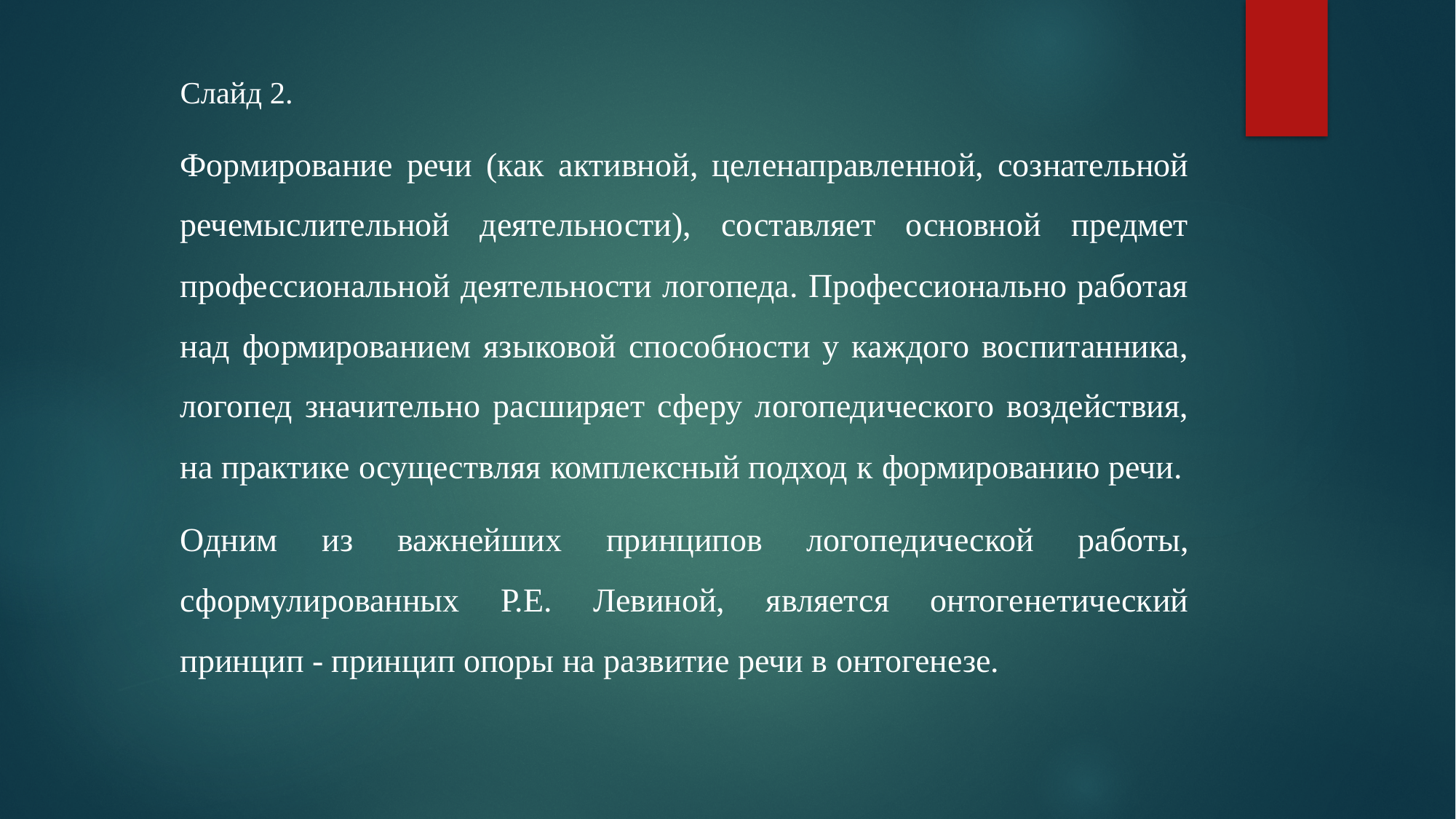

#
Слайд 2.
Формирование речи (как активной, целенаправленной, сознательной речемыслительной деятельности), составляет основной предмет профессиональной деятельности логопеда. Профессионально работая над формированием языковой способности у каждого воспитанника, логопед значительно расширяет сферу логопедического воздействия, на практике осуществляя комплексный подход к формированию речи.
Одним из важнейших принципов логопедической работы, сформулированных Р.Е. Левиной, является онтогенетический принцип - принцип опоры на развитие речи в онтогенезе.